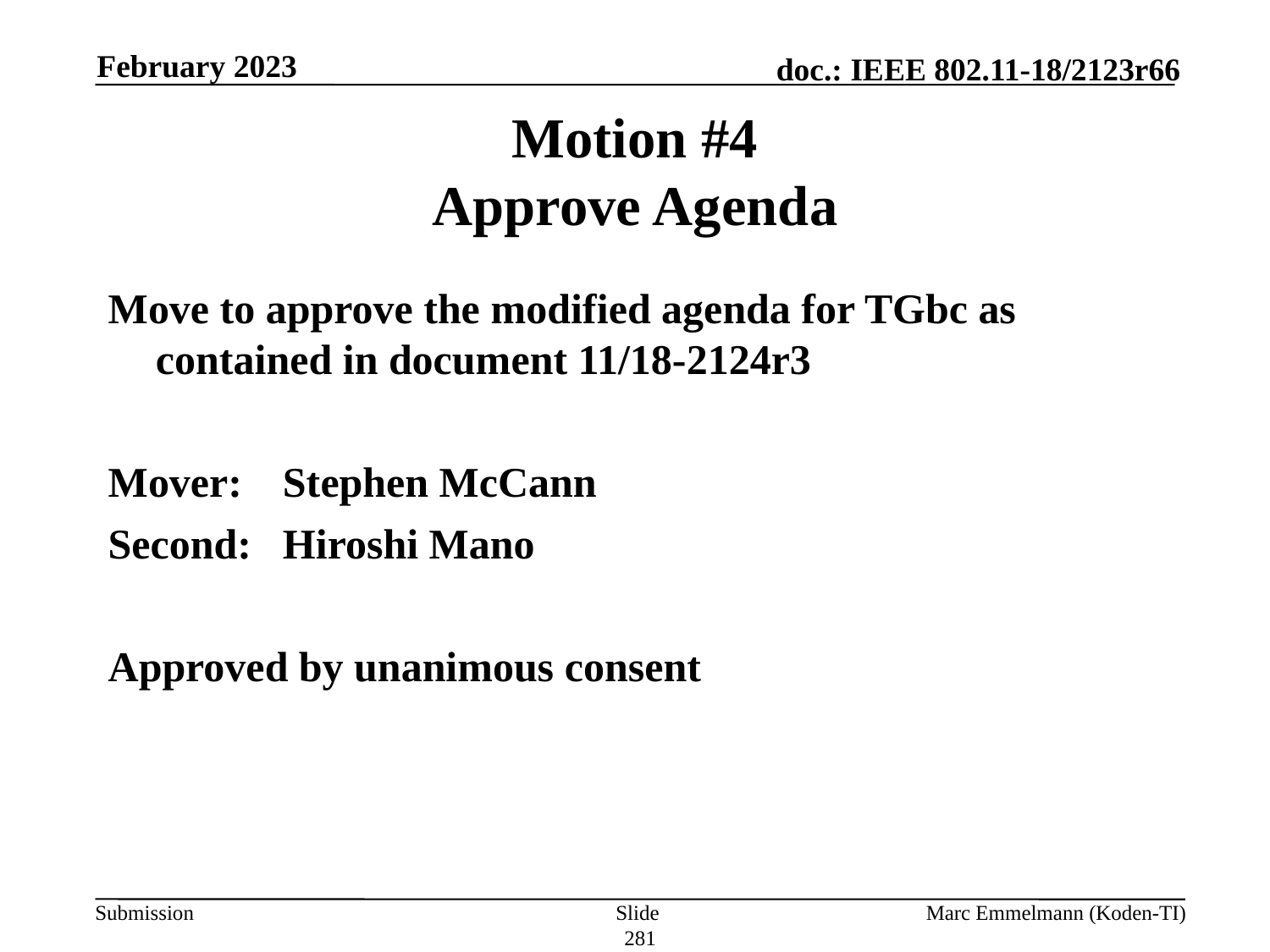

February 2023
# Motion #4 Approve Agenda
Move to approve the modified agenda for TGbc as contained in document 11/18-2124r3

Mover:	Stephen McCann
Second:	Hiroshi Mano

Approved by unanimous consent
Slide 281
Marc Emmelmann (Koden-TI)